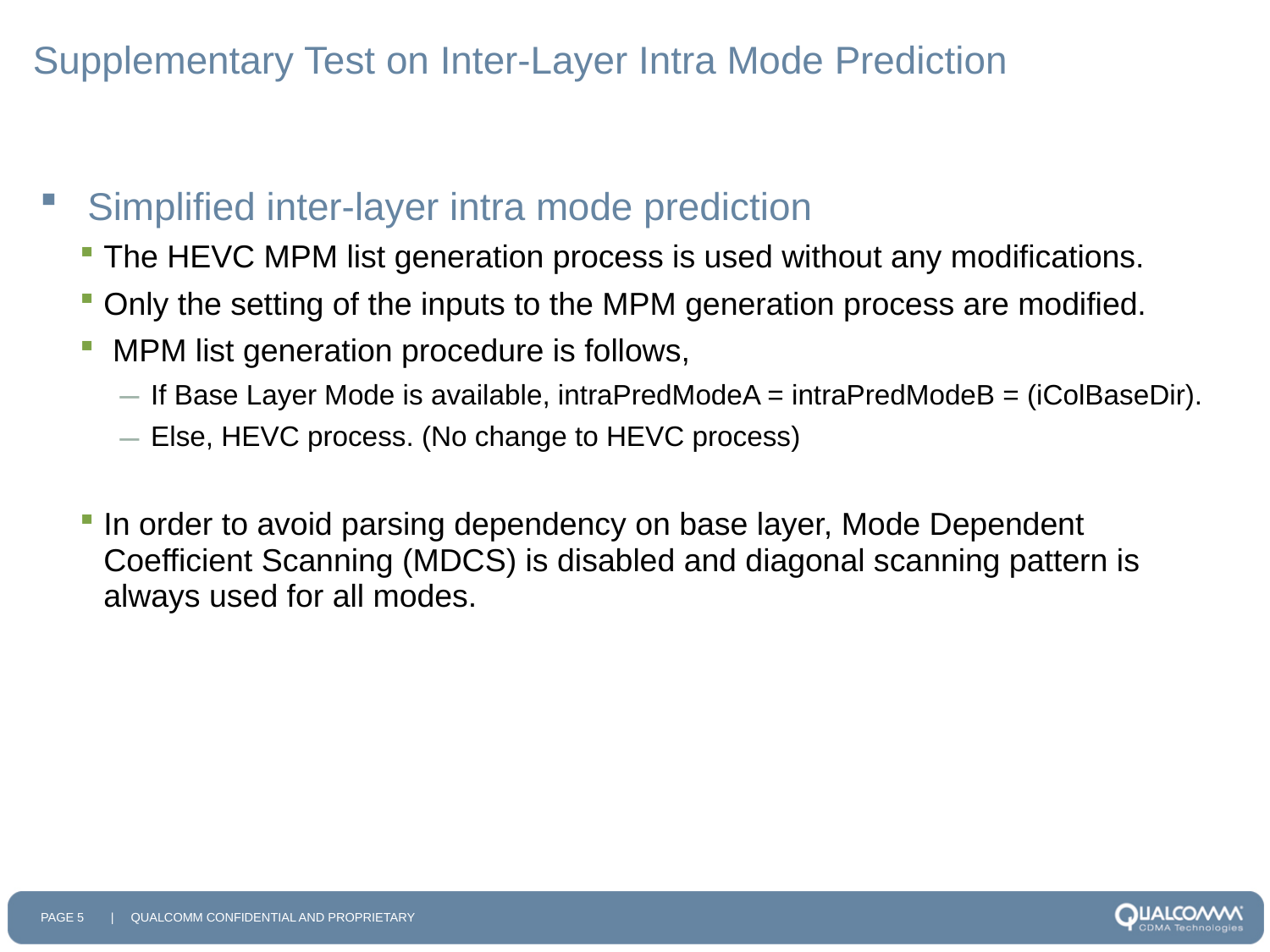

# Supplementary Test on Inter-Layer Intra Mode Prediction

Simplified inter-layer intra mode prediction
The HEVC MPM list generation process is used without any modifications.
Only the setting of the inputs to the MPM generation process are modified.
 MPM list generation procedure is follows,
If Base Layer Mode is available, intraPredModeA = intraPredModeB = (iColBaseDir).
Else, HEVC process. (No change to HEVC process)

In order to avoid parsing dependency on base layer, Mode Dependent Coefficient Scanning (MDCS) is disabled and diagonal scanning pattern is always used for all modes.